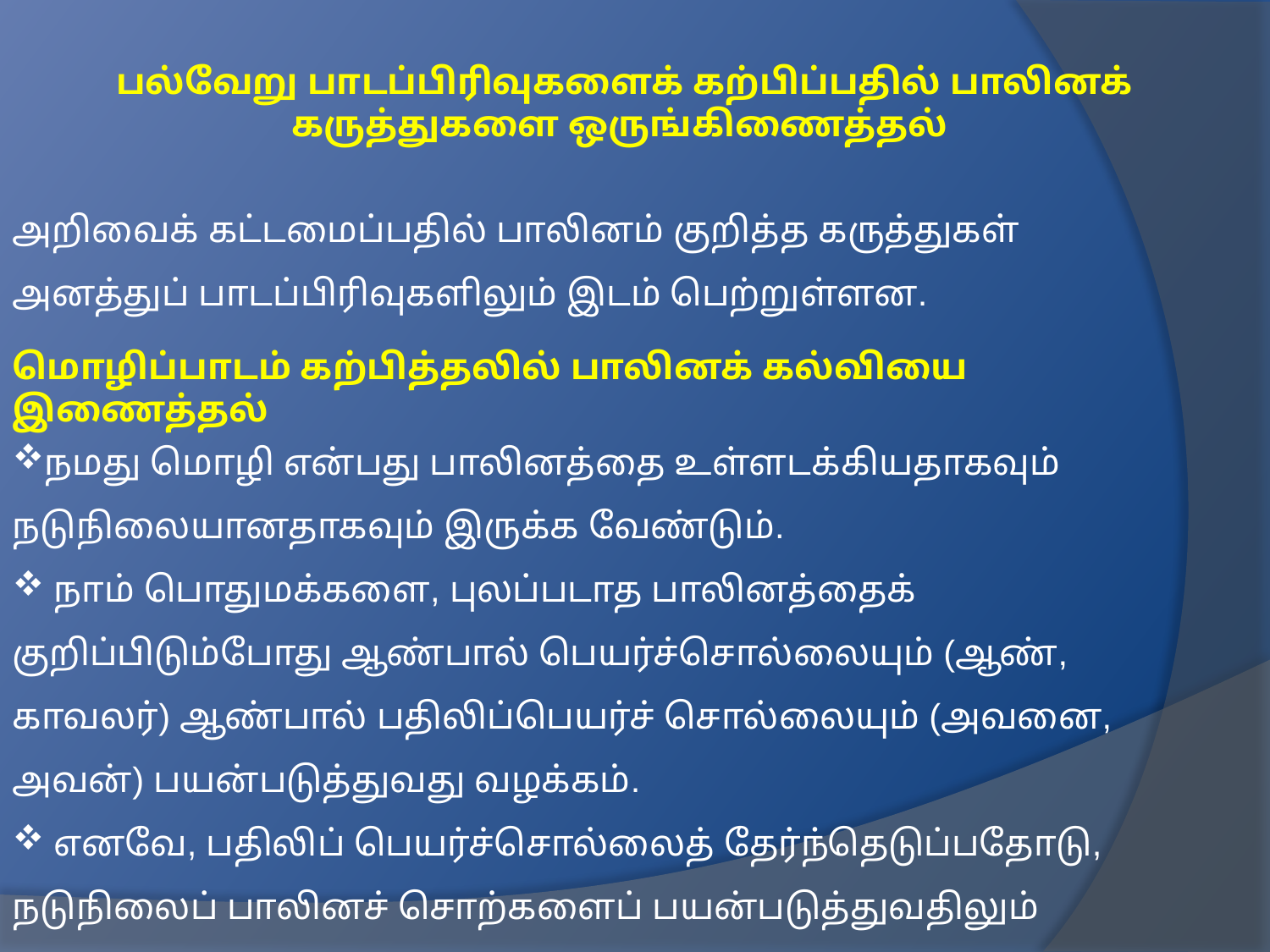

பல்வேறு பாடப்பிரிவுகளைக் கற்பிப்பதில் பாலினக் கருத்துகளை ஒருங்கிணைத்தல்
அறிவைக் கட்டமைப்பதில் பாலினம் குறித்த கருத்துகள் அனத்துப் பாடப்பிரிவுகளிலும் இடம் பெற்றுள்ளன.
மொழிப்பாடம் கற்பித்தலில் பாலினக் கல்வியை இணைத்தல்
நமது மொழி என்பது பாலினத்தை உள்ளடக்கியதாகவும் நடுநிலையானதாகவும் இருக்க வேண்டும்.
 நாம் பொதுமக்களை, புலப்படாத பாலினத்தைக் குறிப்பிடும்போது ஆண்பால் பெயர்ச்சொல்லையும் (ஆண், காவலர்) ஆண்பால் பதிலிப்பெயர்ச் சொல்லையும் (அவனை, அவன்) பயன்படுத்துவது வழக்கம்.
 எனவே, பதிலிப் பெயர்ச்சொல்லைத் தேர்ந்தெடுப்பதோடு, நடுநிலைப் பாலினச் சொற்களைப் பயன்படுத்துவதிலும் கவனமாக இருக்க வேண்டும்.